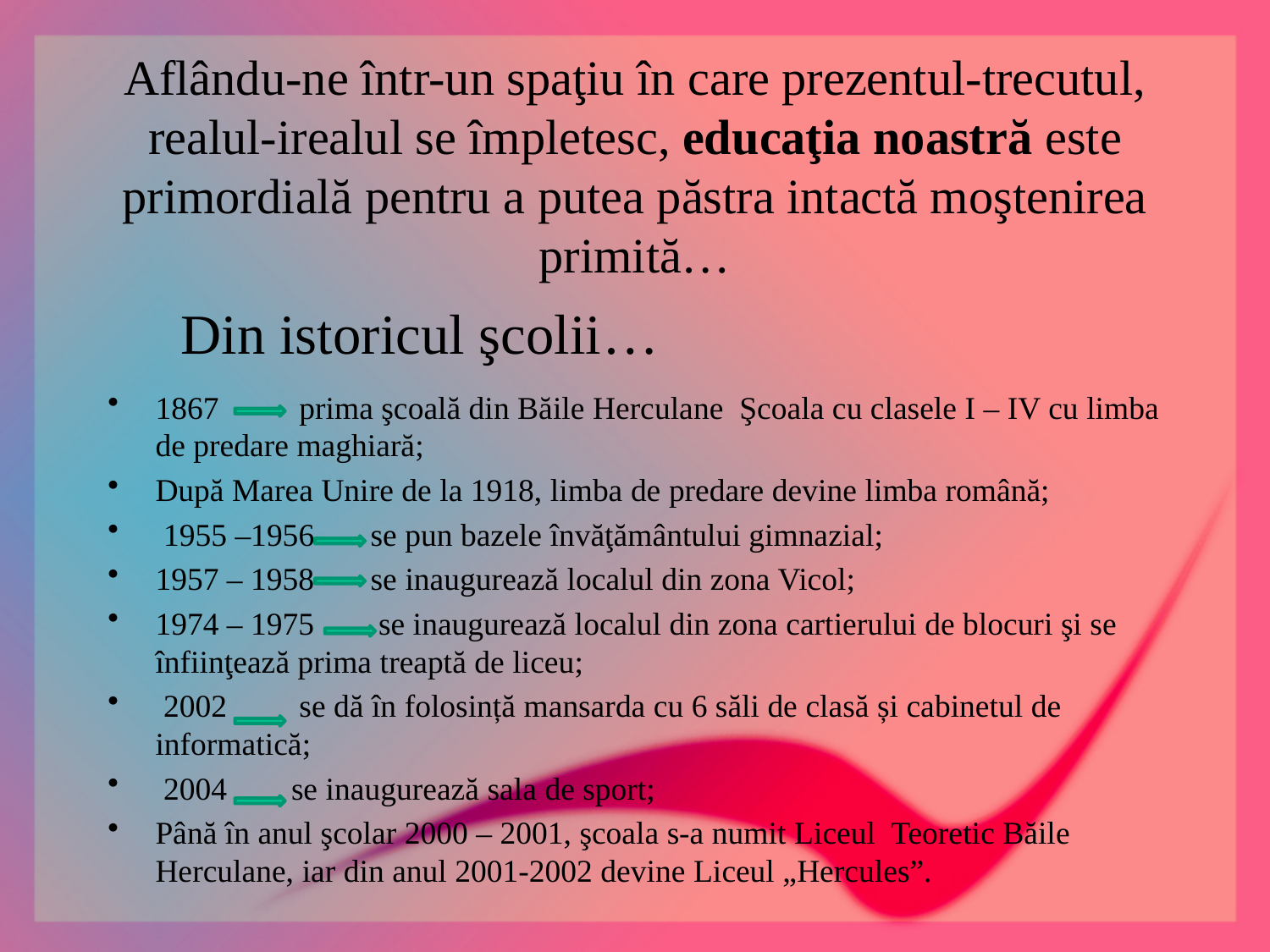

# Aflându-ne într-un spaţiu în care prezentul-trecutul, realul-irealul se împletesc, educaţia noastră este primordială pentru a putea păstra intactă moştenirea primită…
Din istoricul şcolii…
1867          prima şcoală din Băile Herculane  Şcoala cu clasele I – IV cu limba de predare maghiară;
După Marea Unire de la 1918, limba de predare devine limba română;
 1955 –1956       se pun bazele învăţământului gimnazial;
1957 – 1958       se inaugurează localul din zona Vicol;
1974 – 1975        se inaugurează localul din zona cartierului de blocuri şi se înfiinţează prima treaptă de liceu;
 2002         se dă în folosință mansarda cu 6 săli de clasă și cabinetul de informatică;
 2004        se inaugurează sala de sport;
Până în anul şcolar 2000 – 2001, şcoala s-a numit Liceul  Teoretic Băile Herculane, iar din anul 2001-2002 devine Liceul „Hercules”.